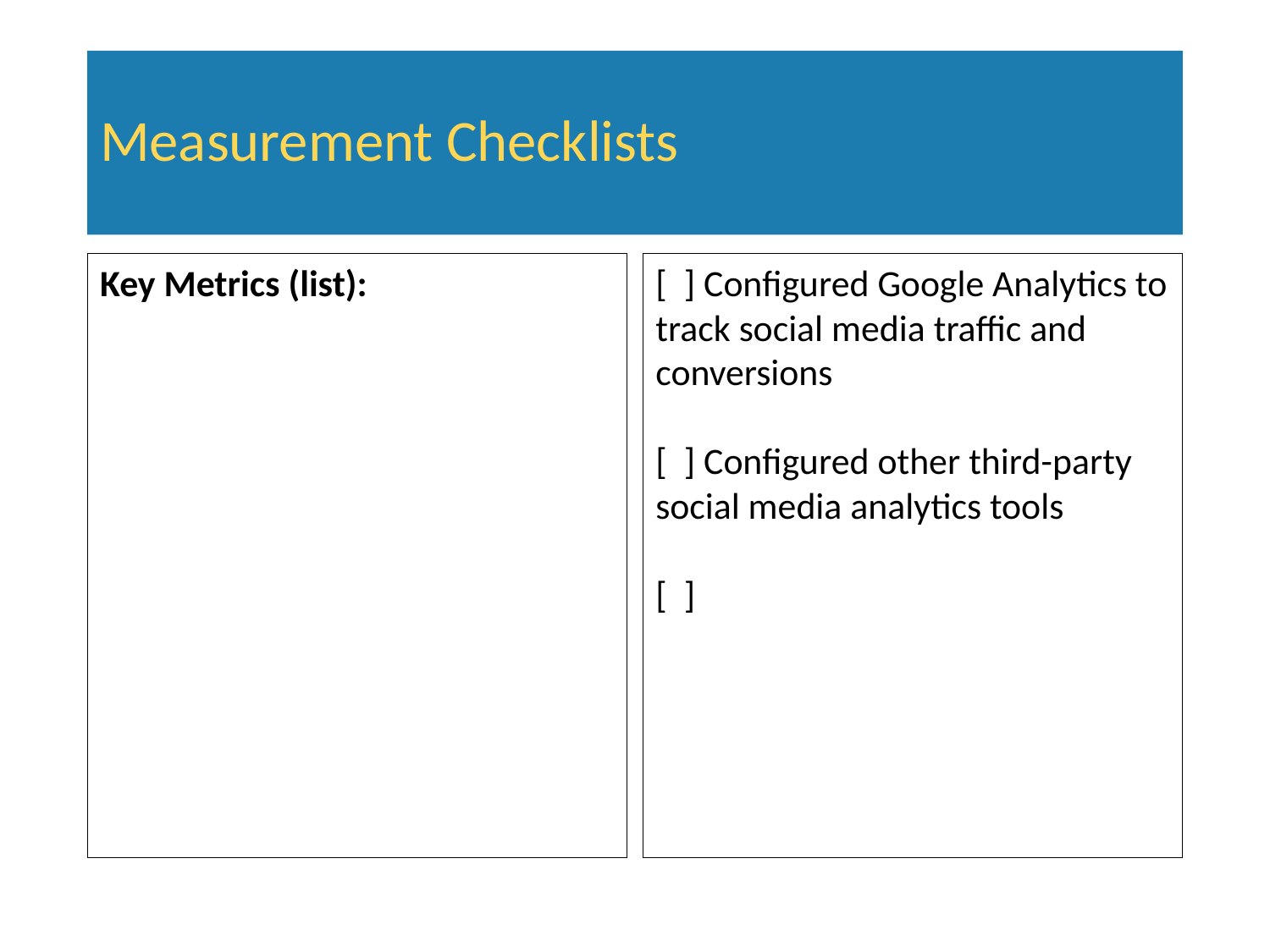

# Measurement Checklists
Key Metrics (list):
[  ] Configured Google Analytics to track social media traffic and conversions

[  ] Configured other third-party social media analytics tools

[  ]